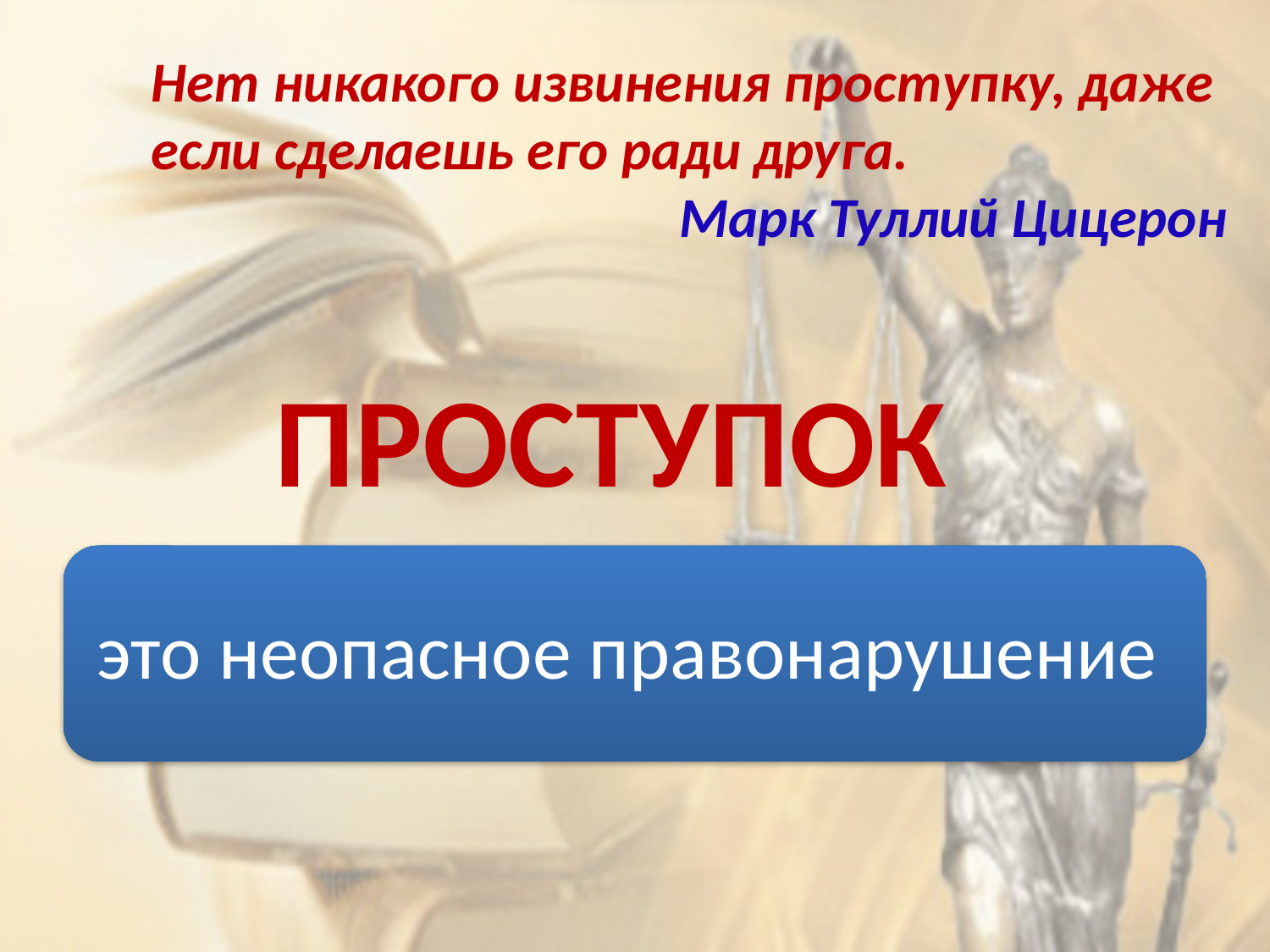

Нет никакого извинения проступку, даже если сделаешь его ради друга.
Марк Туллий Цицерон
это неопасное правонарушение
# ПРОСТУПОК